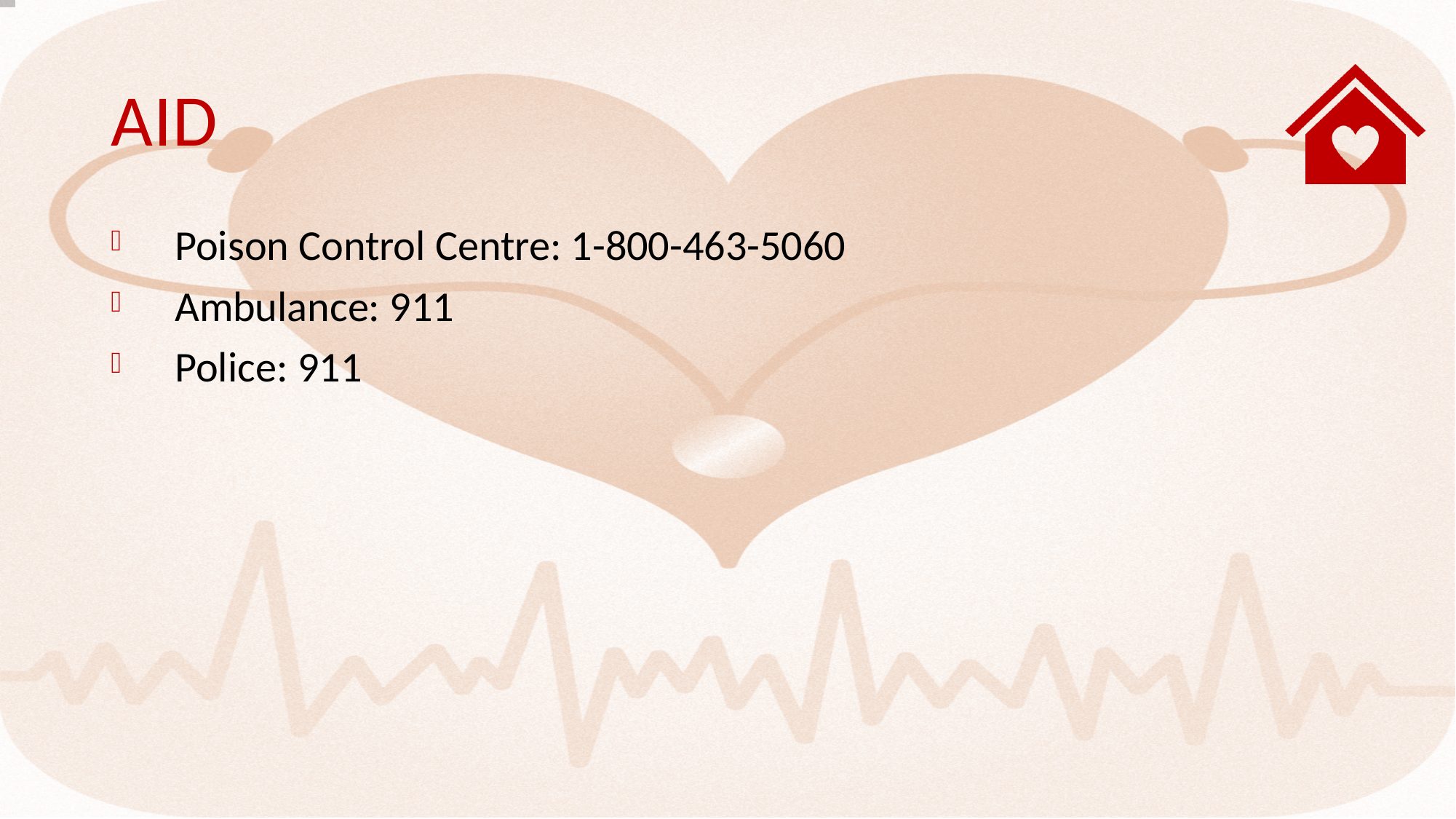

# AID
Poison Control Centre: 1-800-463-5060
Ambulance: 911
Police: 911